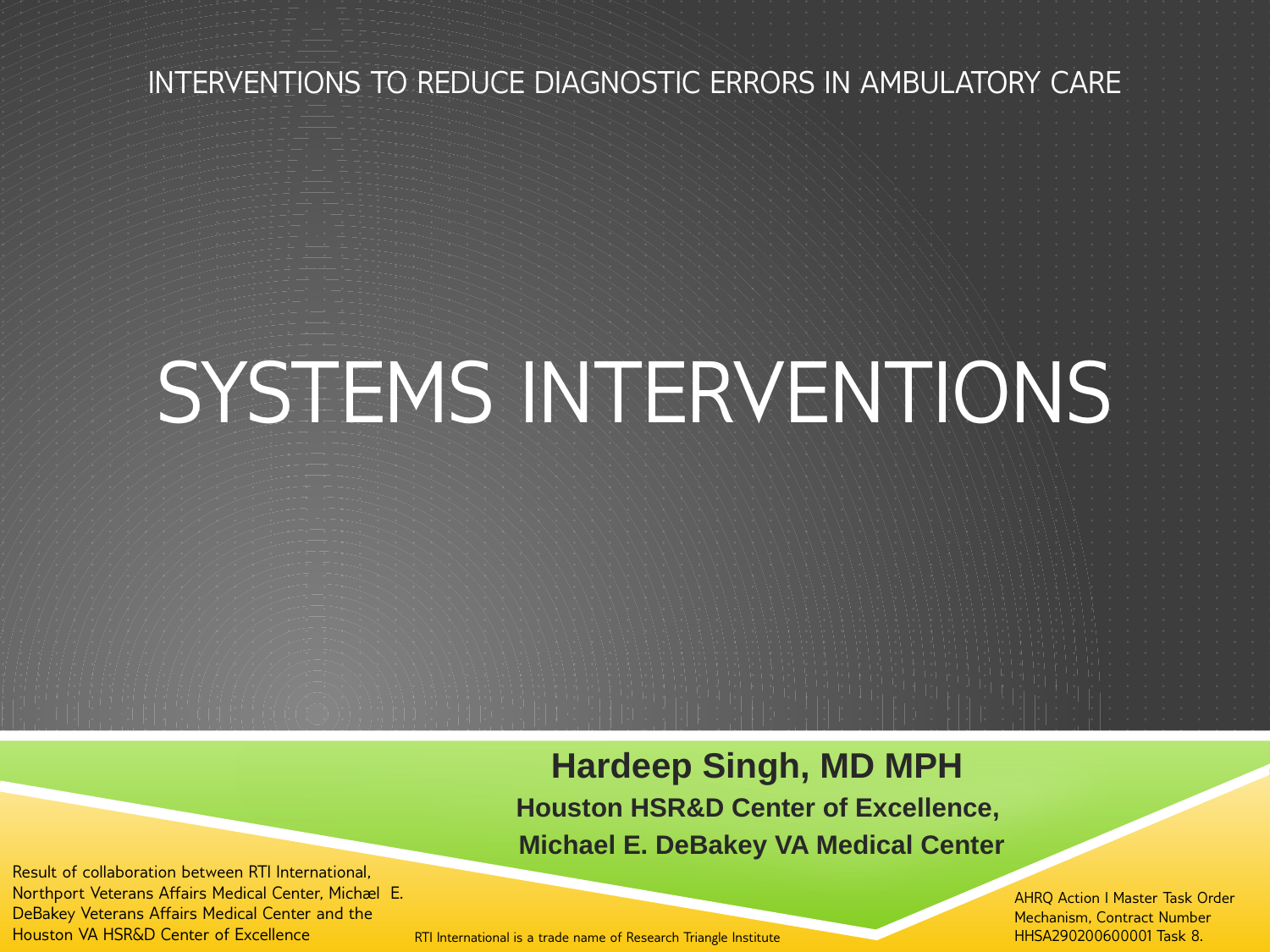

# INTERVENTIONS TO REDUCE DIAGNOSTIC ERRORS IN AMBULATORY CARE
SYSTEMS INTERVENTIONS

Hardeep Singh, MD MPH
Houston HSR&D Center of Excellence,
Michael E. DeBakey VA Medical Center
Result of collaboration between RTI International, Northport Veterans Affairs Medical Center, Michael  E. DeBakey Veterans Affairs Medical Center and the Houston VA HSR&D Center of Excellence
AHRQ Action I Master Task Order Mechanism, Contract Number HHSA290200600001 Task 8.
RTI International is a trade name of Research Triangle Institute